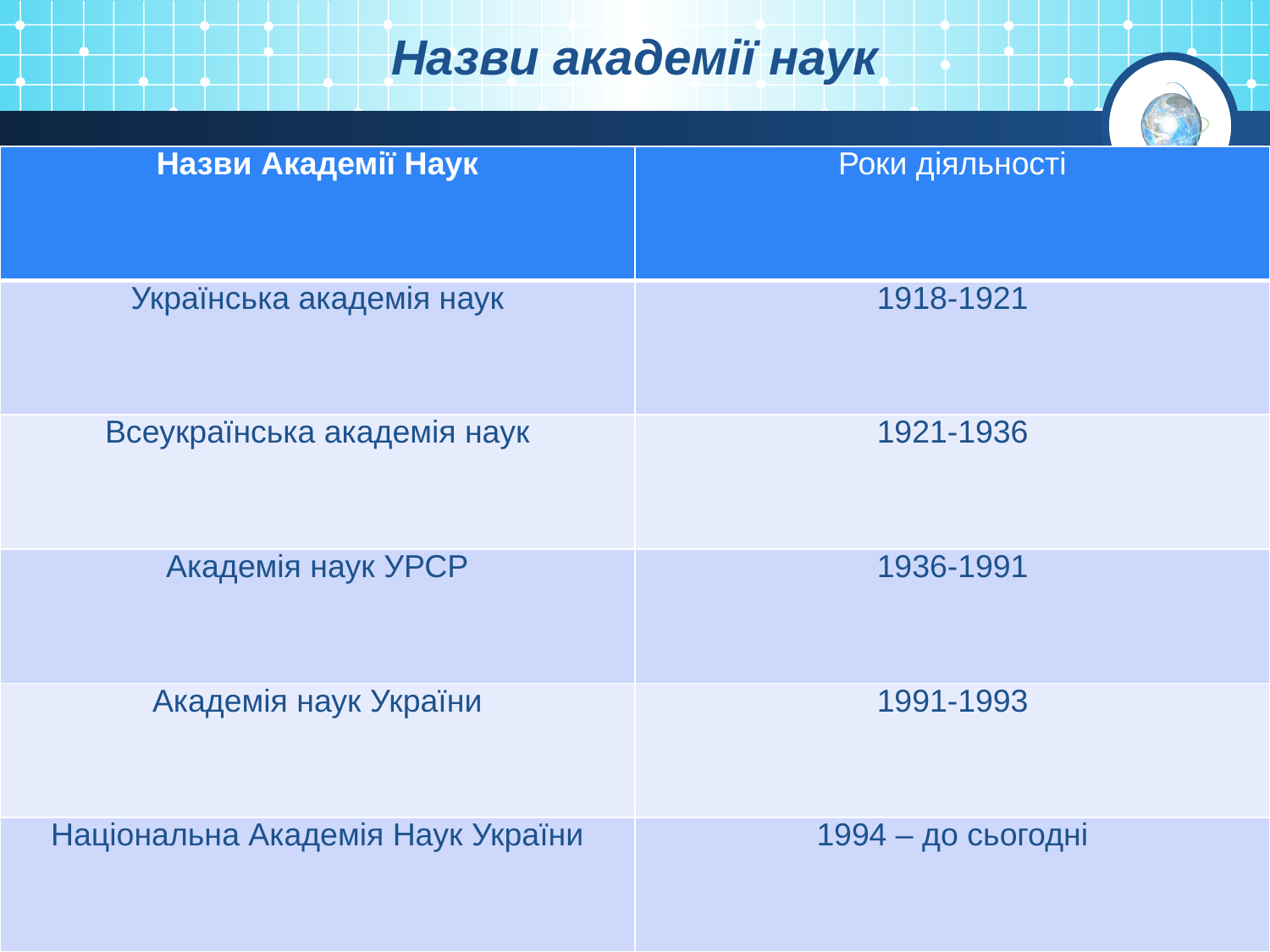

# Назви академії наук
| Назви Академії Наук | Роки діяльності |
| --- | --- |
| Українська академія наук | 1918-1921 |
| Всеукраїнська академія наук | 1921-1936 |
| Академія наук УРСР | 1936-1991 |
| Академія наук України | 1991-1993 |
| Національна Академія Наук України | 1994 – до сьогодні |